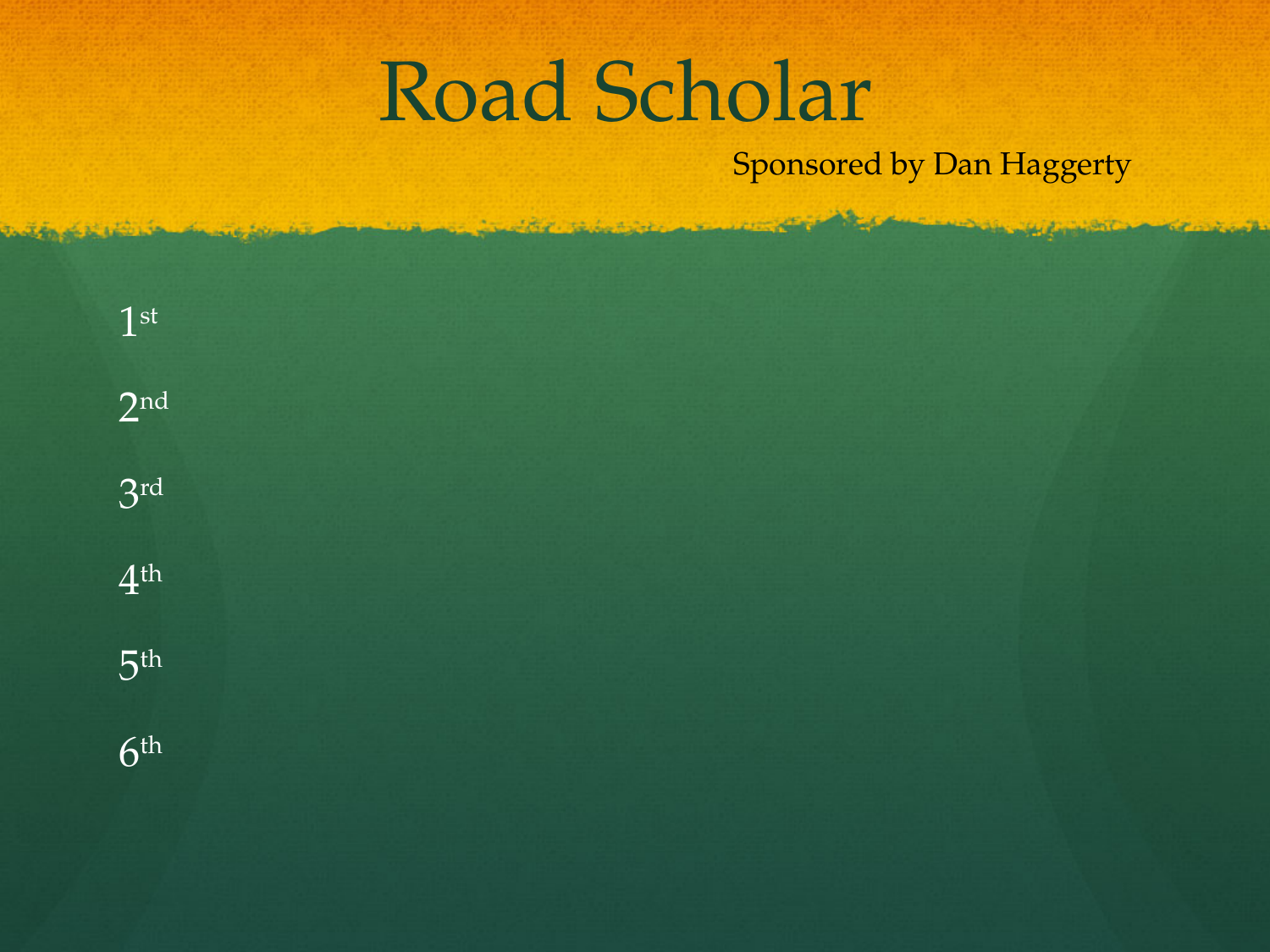

# Road Scholar
Sponsored by Dan Haggerty
1st
2nd
3rd
4th
5th
6th